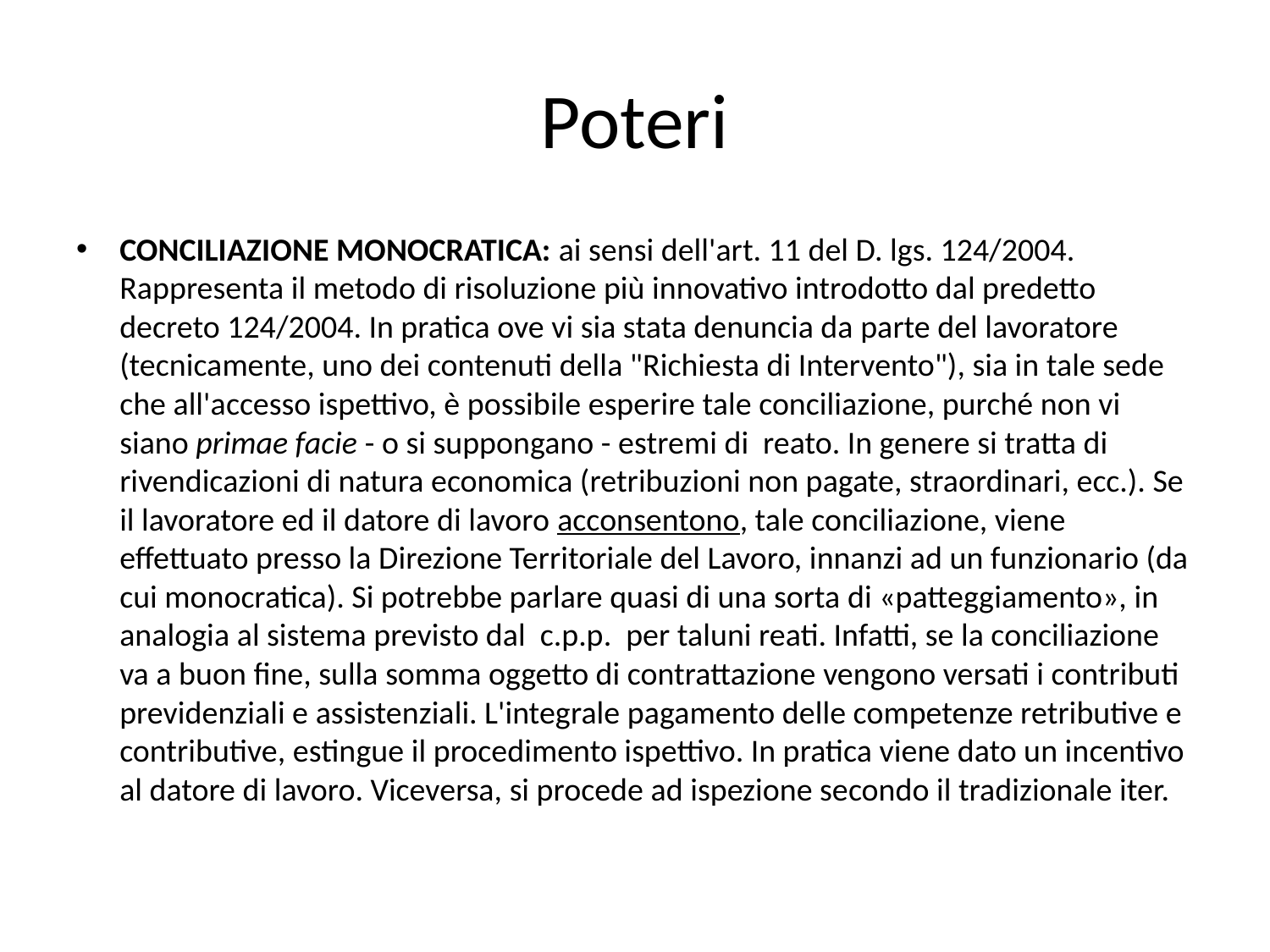

# Poteri
CONCILIAZIONE MONOCRATICA: ai sensi dell'art. 11 del D. lgs. 124/2004. Rappresenta il metodo di risoluzione più innovativo introdotto dal predetto decreto 124/2004. In pratica ove vi sia stata denuncia da parte del lavoratore (tecnicamente, uno dei contenuti della "Richiesta di Intervento"), sia in tale sede che all'accesso ispettivo, è possibile esperire tale conciliazione, purché non vi siano primae facie - o si suppongano - estremi di  reato. In genere si tratta di rivendicazioni di natura economica (retribuzioni non pagate, straordinari, ecc.). Se il lavoratore ed il datore di lavoro acconsentono, tale conciliazione, viene effettuato presso la Direzione Territoriale del Lavoro, innanzi ad un funzionario (da cui monocratica). Si potrebbe parlare quasi di una sorta di «patteggiamento», in analogia al sistema previsto dal  c.p.p.  per taluni reati. Infatti, se la conciliazione va a buon fine, sulla somma oggetto di contrattazione vengono versati i contributi previdenziali e assistenziali. L'integrale pagamento delle competenze retributive e contributive, estingue il procedimento ispettivo. In pratica viene dato un incentivo al datore di lavoro. Viceversa, si procede ad ispezione secondo il tradizionale iter.